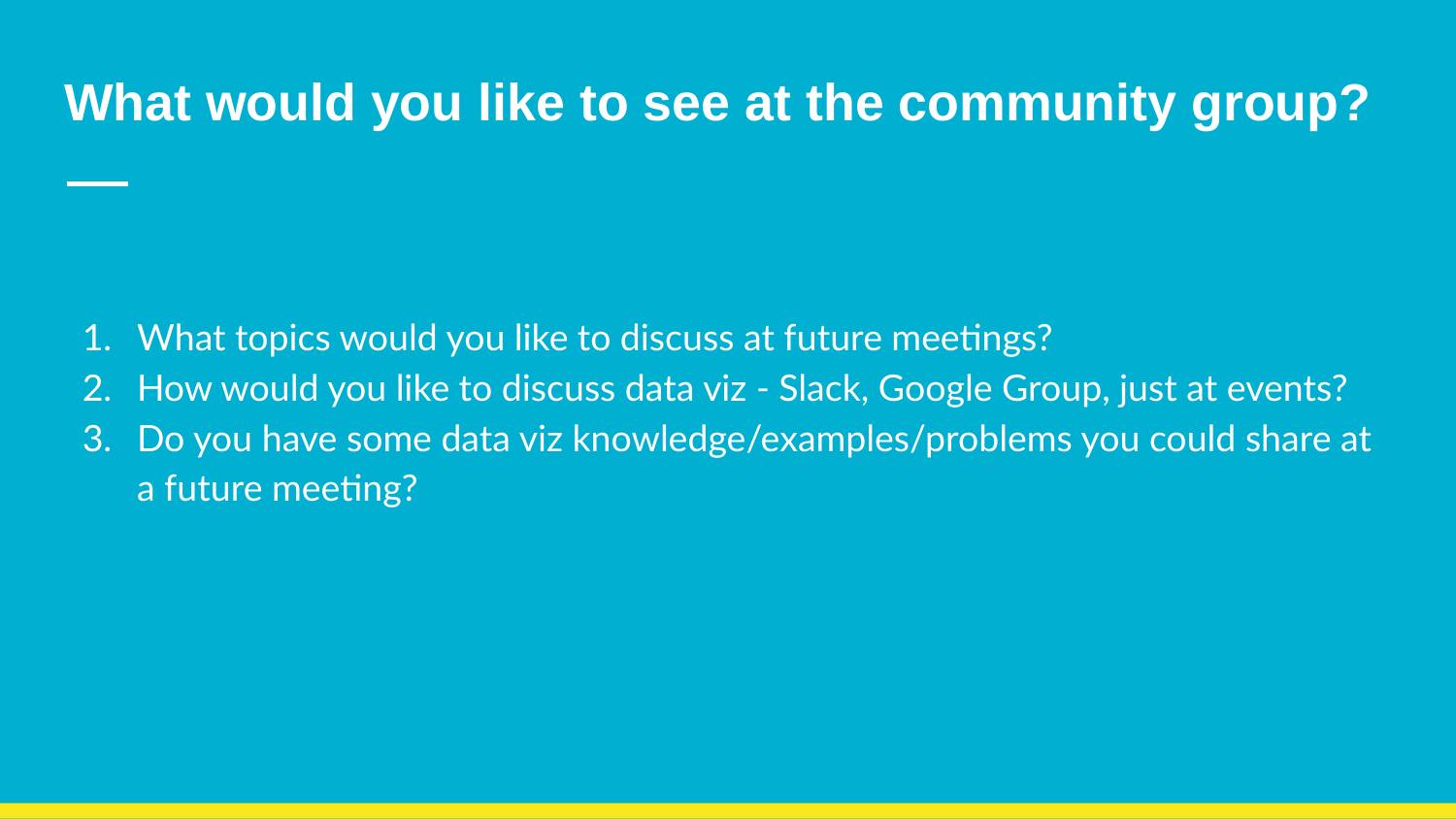

# What would you like to see at the community group?

What topics would you like to discuss at future meetings?
How would you like to discuss data viz - Slack, Google Group, just at events?
Do you have some data viz knowledge/examples/problems you could share at a future meeting?